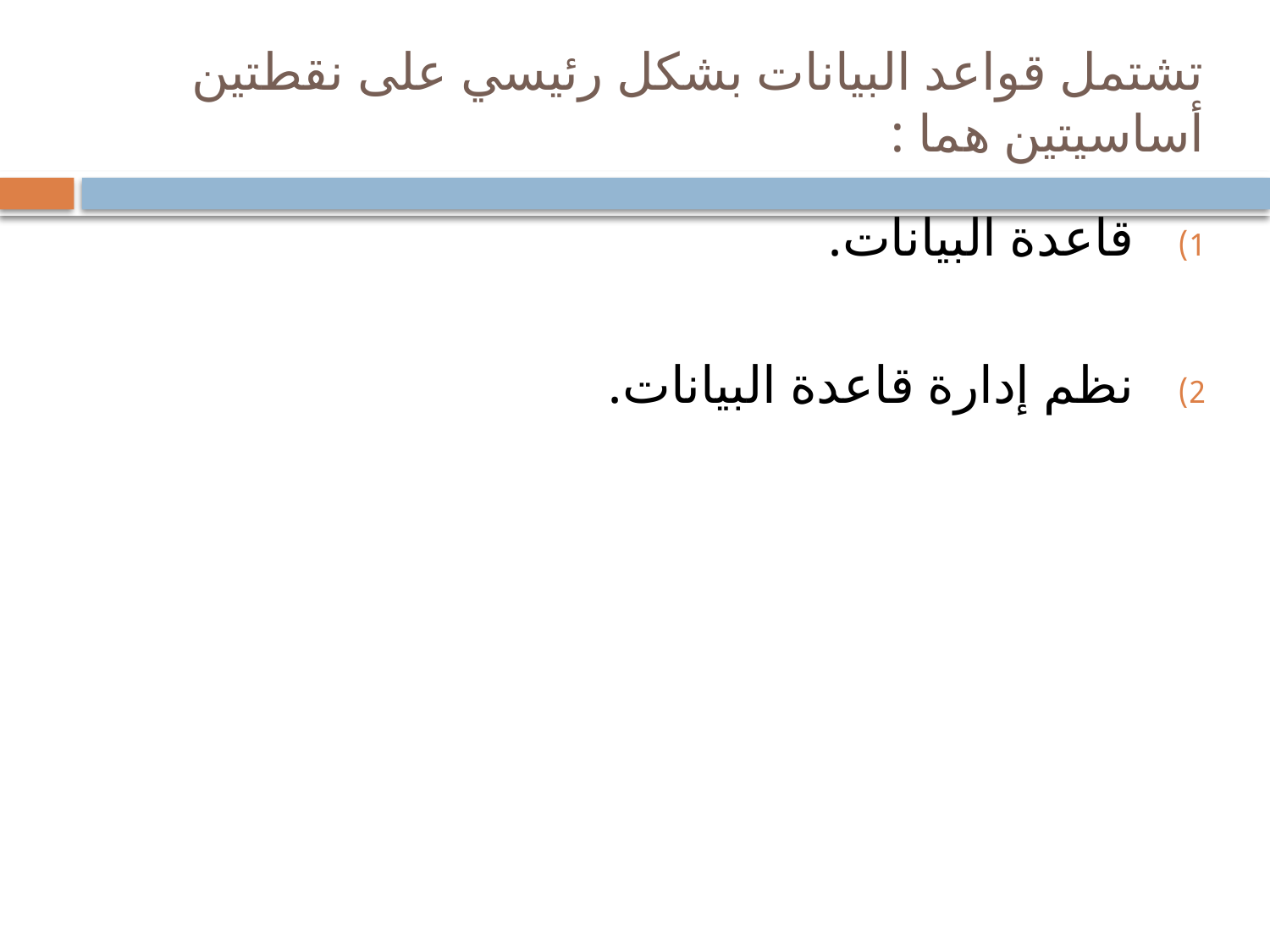

# تشتمل قواعد البيانات بشكل رئيسي على نقطتين أساسيتين هما :
قاعدة البيانات.

نظم إدارة قاعدة البيانات.